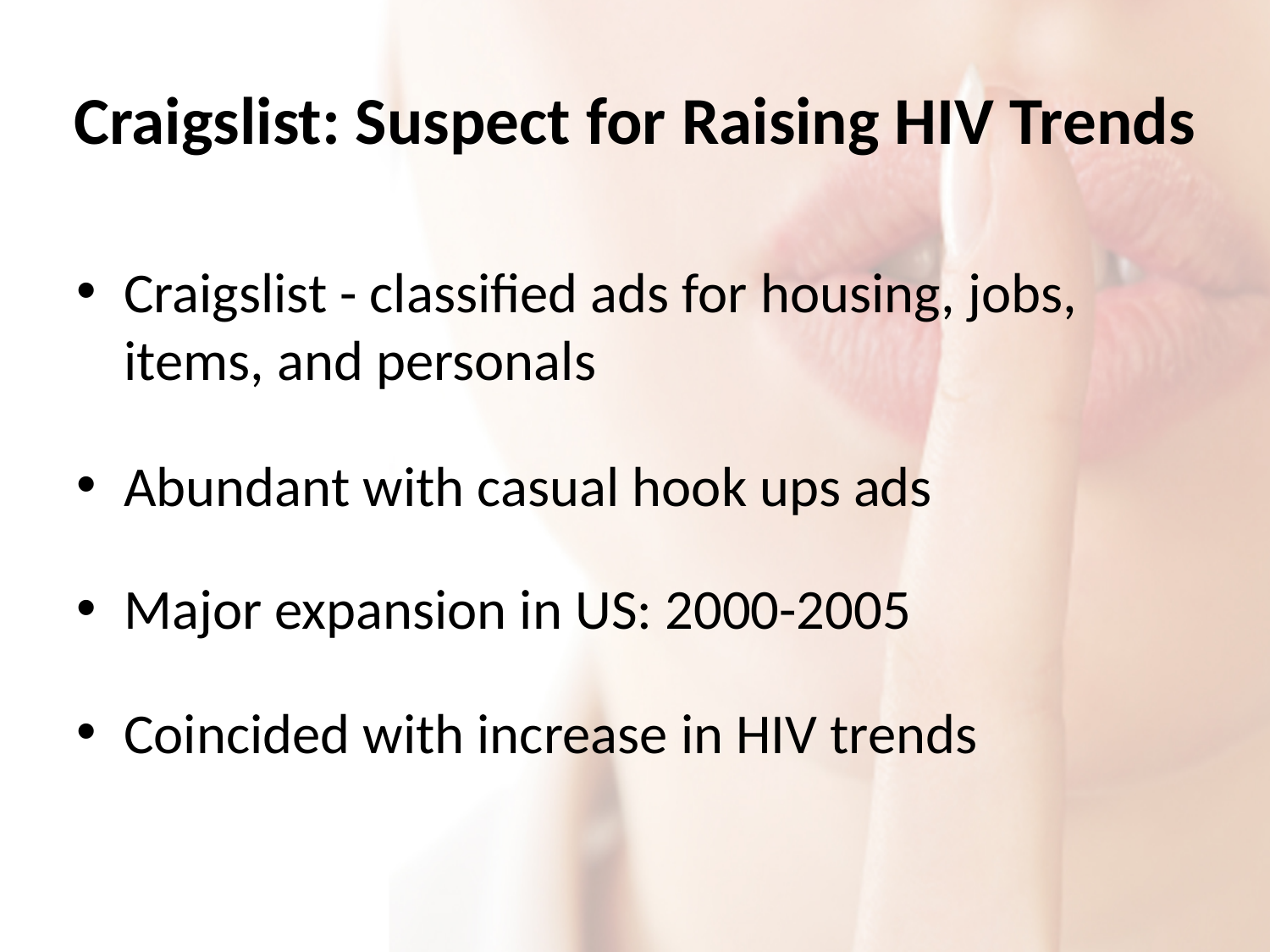

# Craigslist: Suspect for Raising HIV Trends
Craigslist - classified ads for housing, jobs, items, and personals

Abundant with casual hook ups ads

Major expansion in US: 2000-2005

Coincided with increase in HIV trends